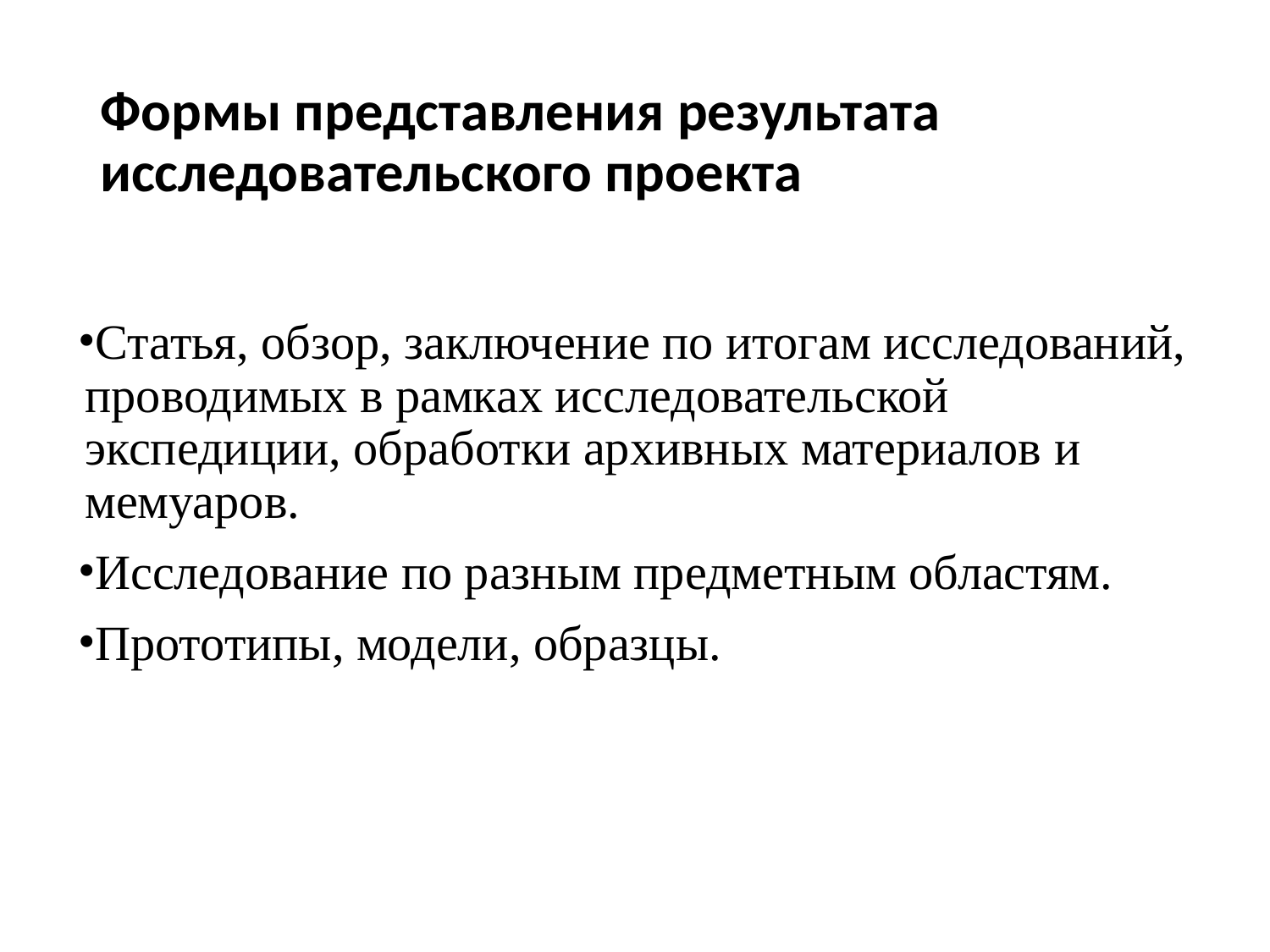

# Формы представления результата исследовательского проекта

Статья, обзор, заключение по итогам исследований, проводимых в рамках исследовательской экспедиции, обработки архивных материалов и мемуаров.
Исследование по разным предметным областям.
Прототипы, модели, образцы.